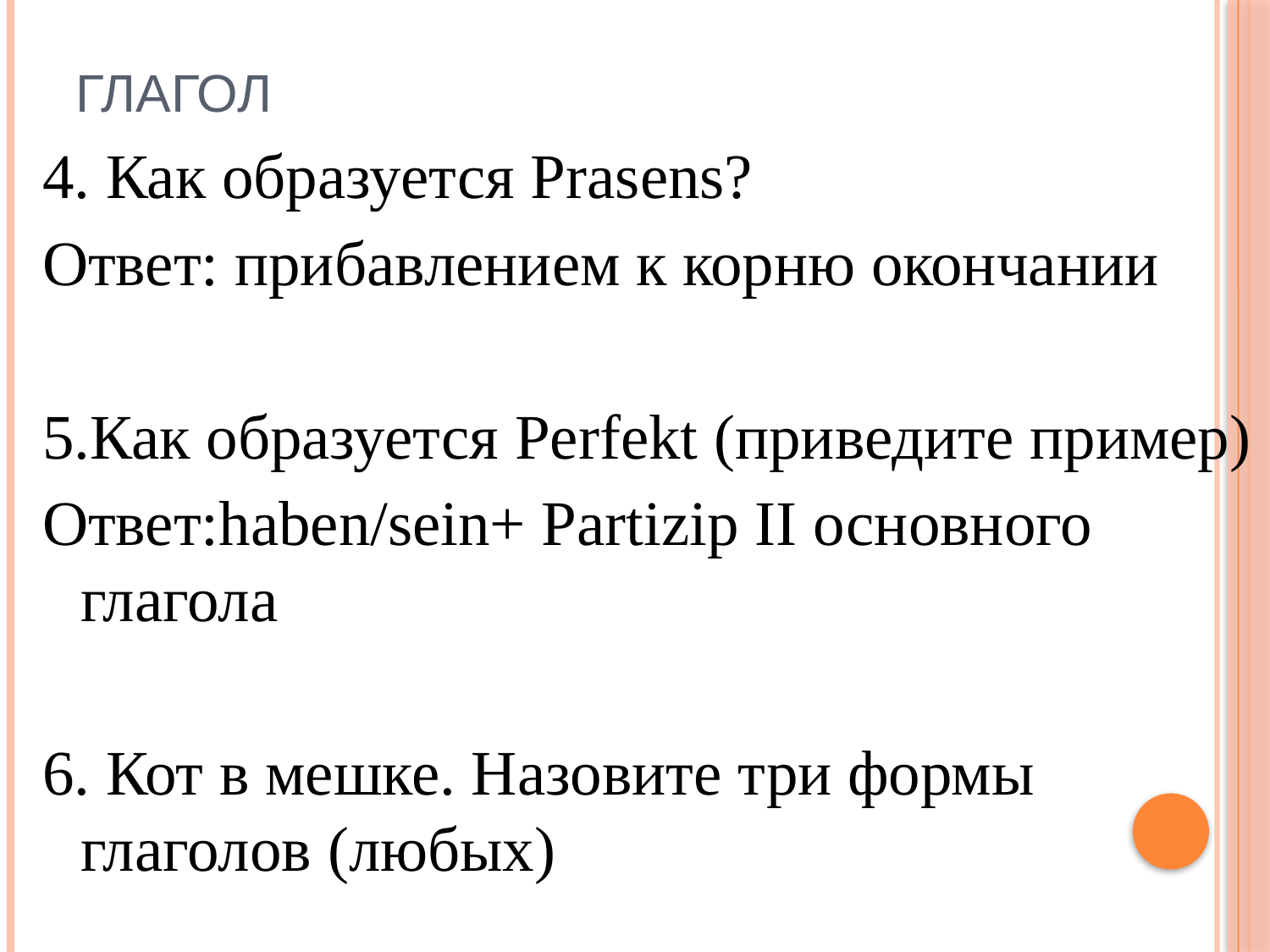

# Глагол
4. Как образуется Prasens?
Ответ: прибавлением к корню окончании

5.Как образуется Perfekt (приведите пример)
Ответ:haben/sein+ Partizip II основного глагола

6. Кот в мешке. Назовите три формы глаголов (любых)